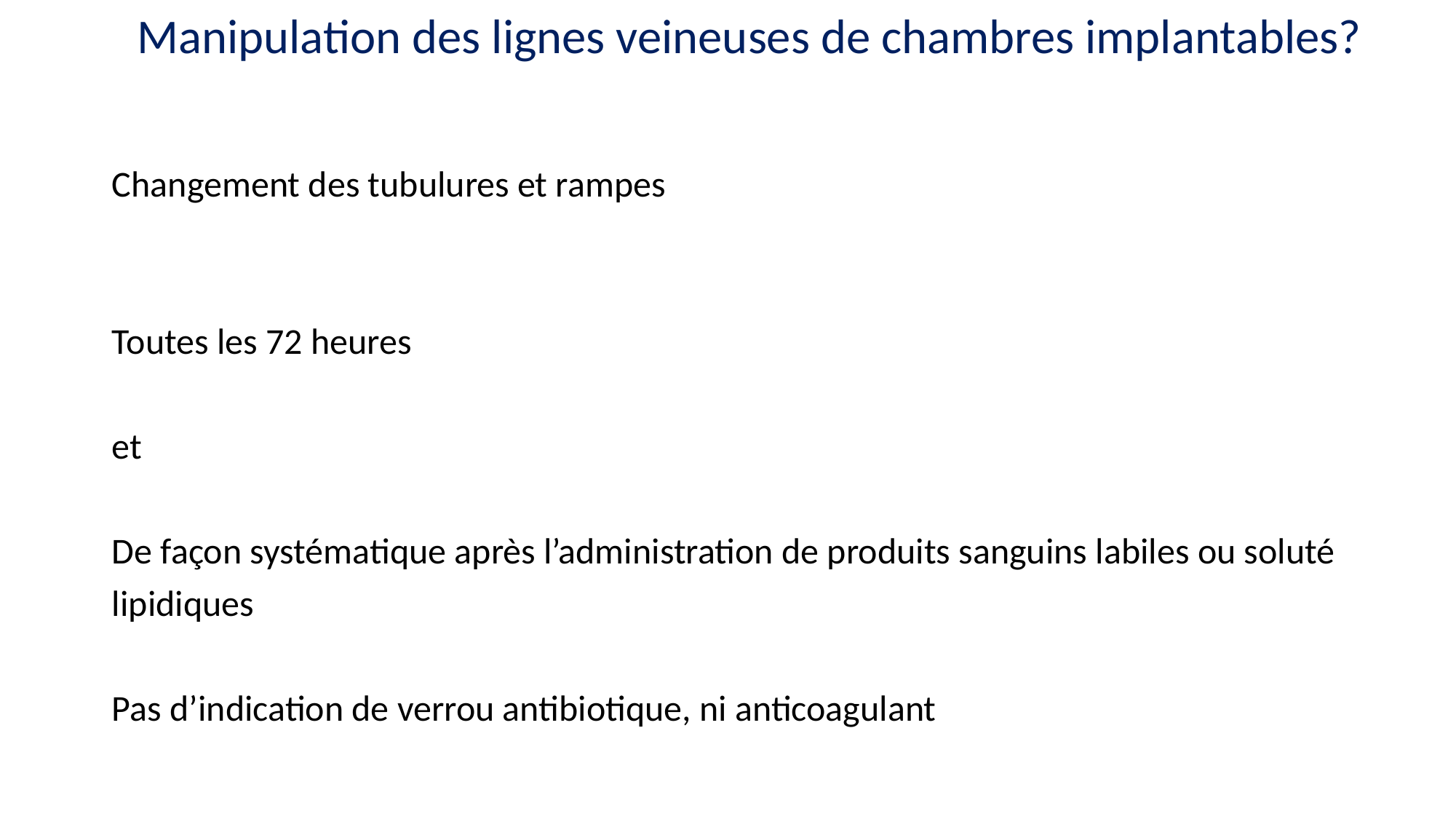

Manipulation des lignes veineuses de chambres implantables?
Changement des tubulures et rampes

Toutes les 72 heures

et

De façon systématique après l’administration de produits sanguins labiles ou soluté lipidiques

Pas d’indication de verrou antibiotique, ni anticoagulant